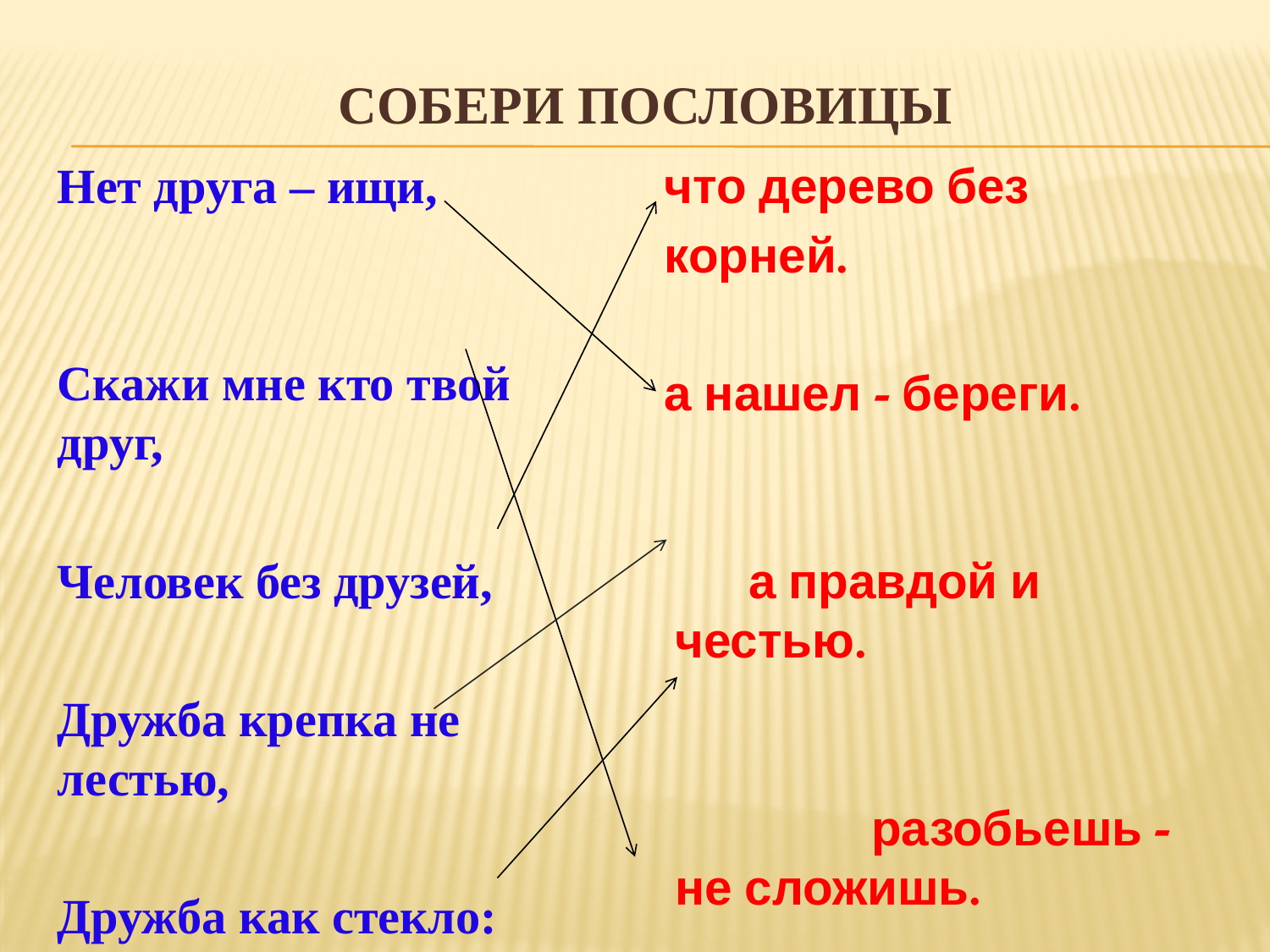

# Собери пословицы
Нет друга – ищи,

Скажи мне кто твой друг,

Человек без друзей,

Дружба крепка не лестью,

Дружба как стекло:

   что дерево без
   корней.

   а нашел - береги.
                                                                                              а правдой и честью.
                                                                                                        разобьешь - не сложишь.

и я скажу, кто ты.